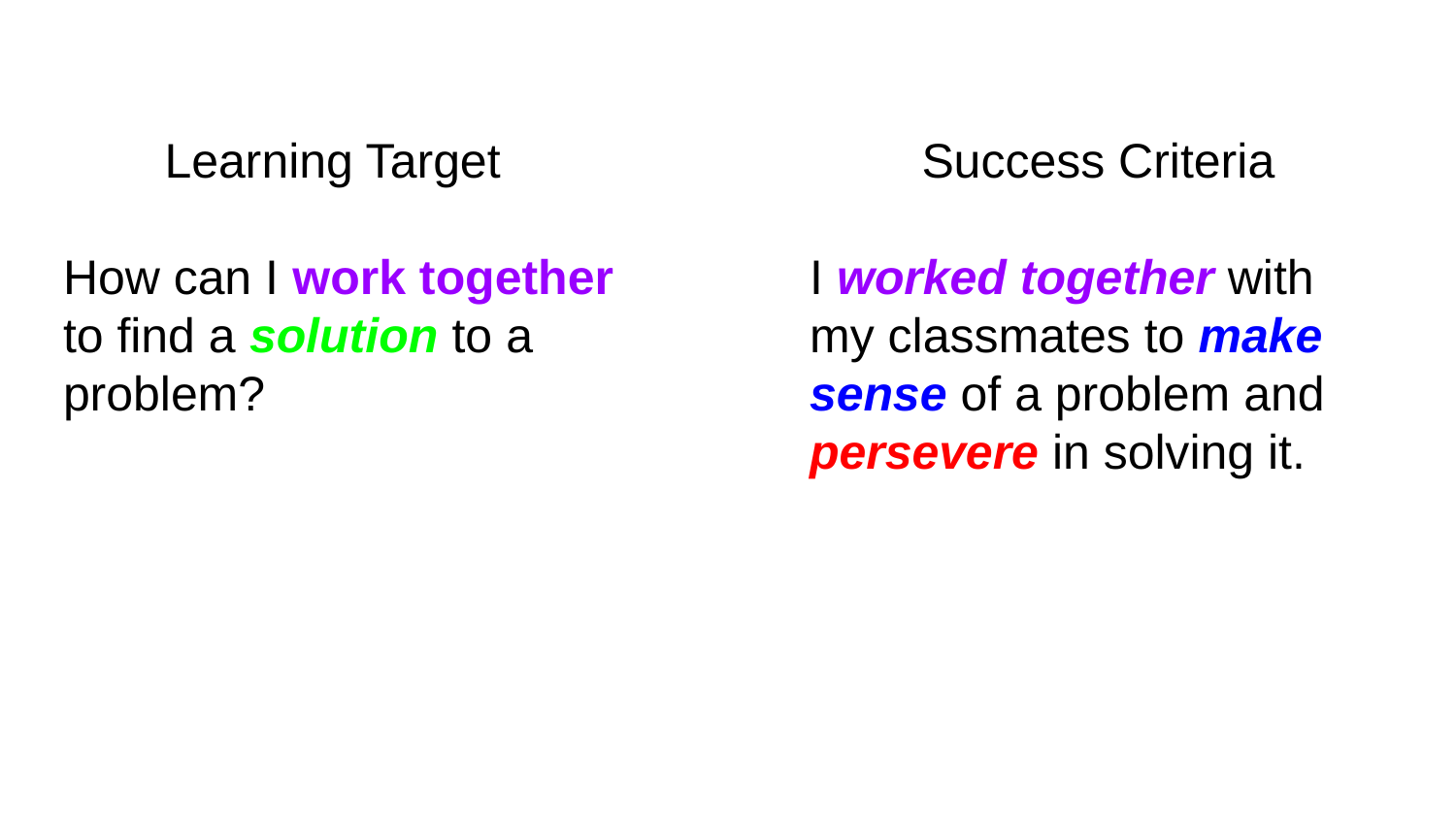

Learning Target

How can I work together to find a solution to a problem?

Success Criteria

I worked together with my classmates to make sense of a problem and persevere in solving it.